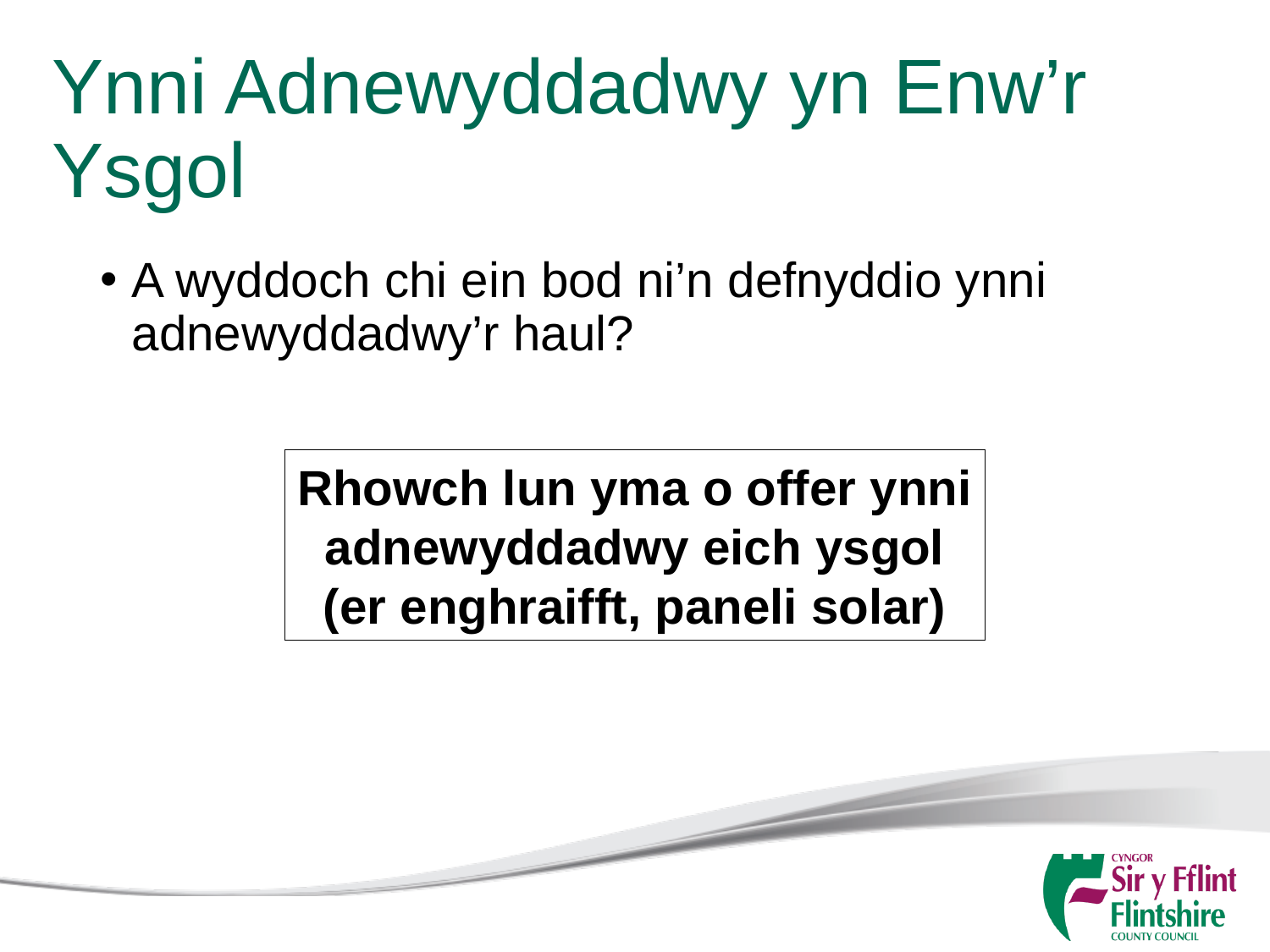

# Ynni Adnewyddadwy yn Enw’r Ysgol
A wyddoch chi ein bod ni’n defnyddio ynni adnewyddadwy’r haul?
Rhowch lun yma o offer ynni adnewyddadwy eich ysgol (er enghraifft, paneli solar)